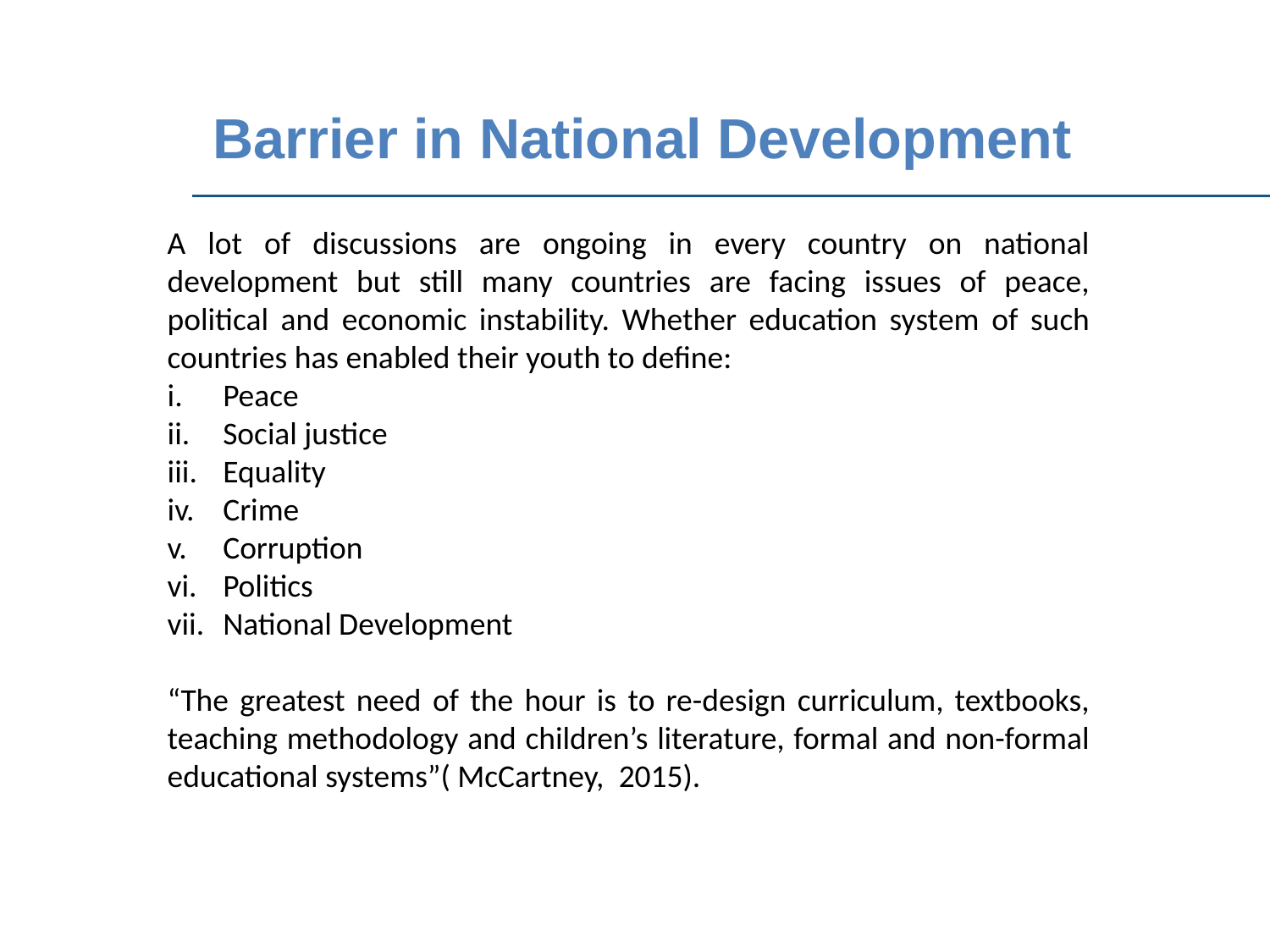

Barrier in National Development
A lot of discussions are ongoing in every country on national development but still many countries are facing issues of peace, political and economic instability. Whether education system of such countries has enabled their youth to define:
Peace
Social justice
Equality
Crime
Corruption
Politics
National Development

“The greatest need of the hour is to re-design curriculum, textbooks, teaching methodology and children’s literature, formal and non-formal educational systems”( McCartney,  2015).